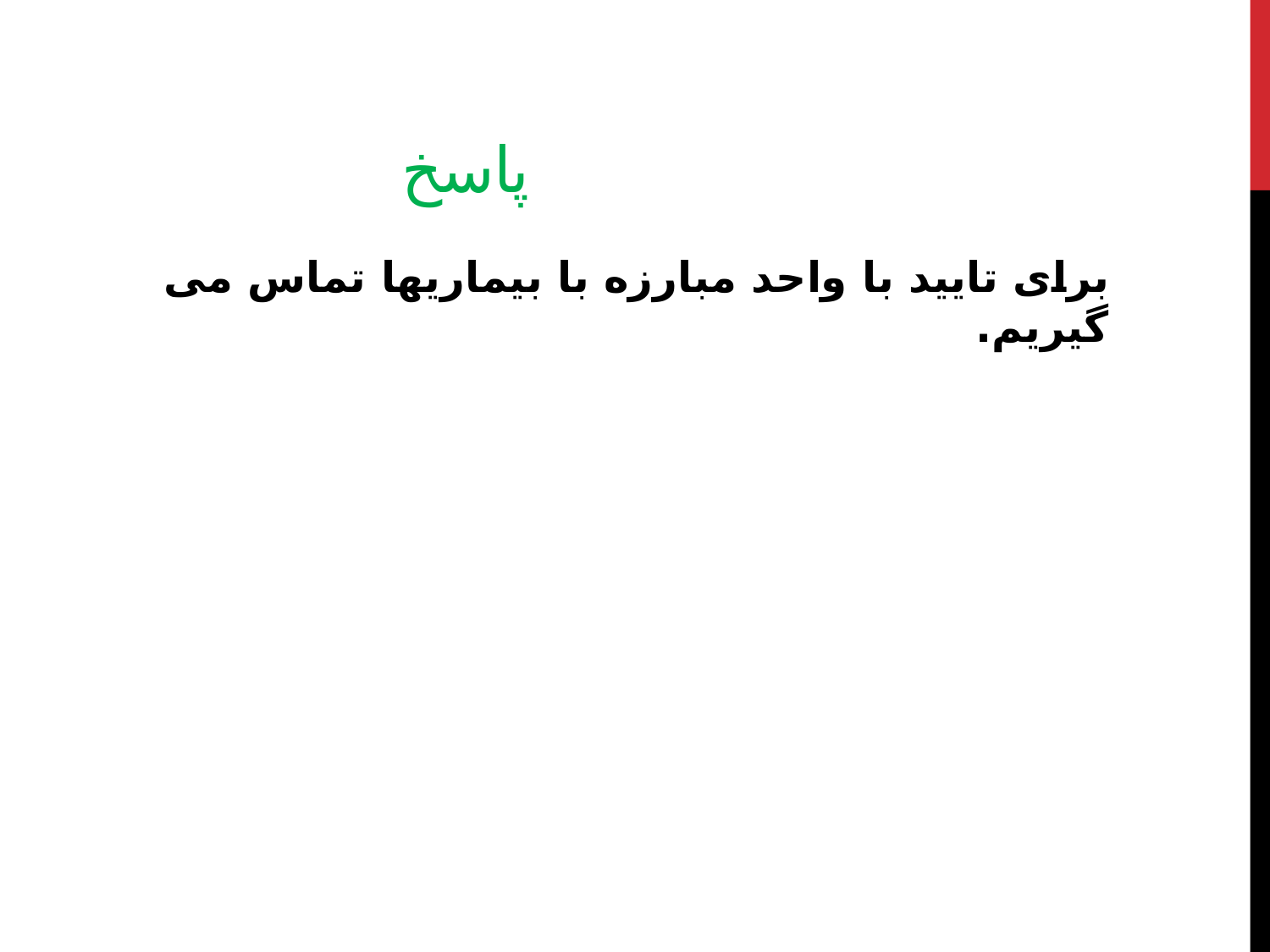

# پاسخ
برای تایید با واحد مبارزه با بیماریها تماس می گیریم.